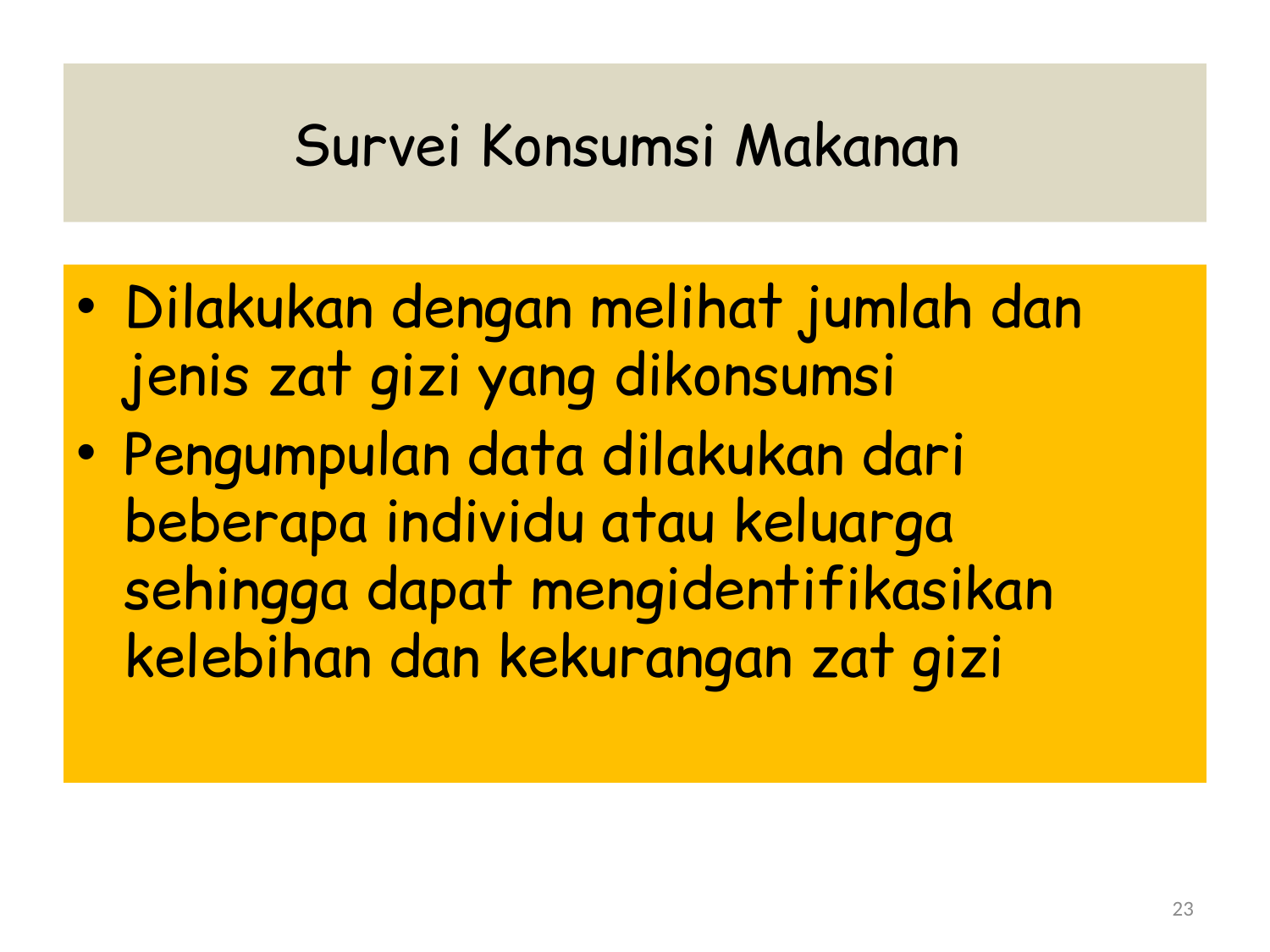

# Survei Konsumsi Makanan
Dilakukan dengan melihat jumlah dan jenis zat gizi yang dikonsumsi
Pengumpulan data dilakukan dari beberapa individu atau keluarga sehingga dapat mengidentifikasikan kelebihan dan kekurangan zat gizi

23